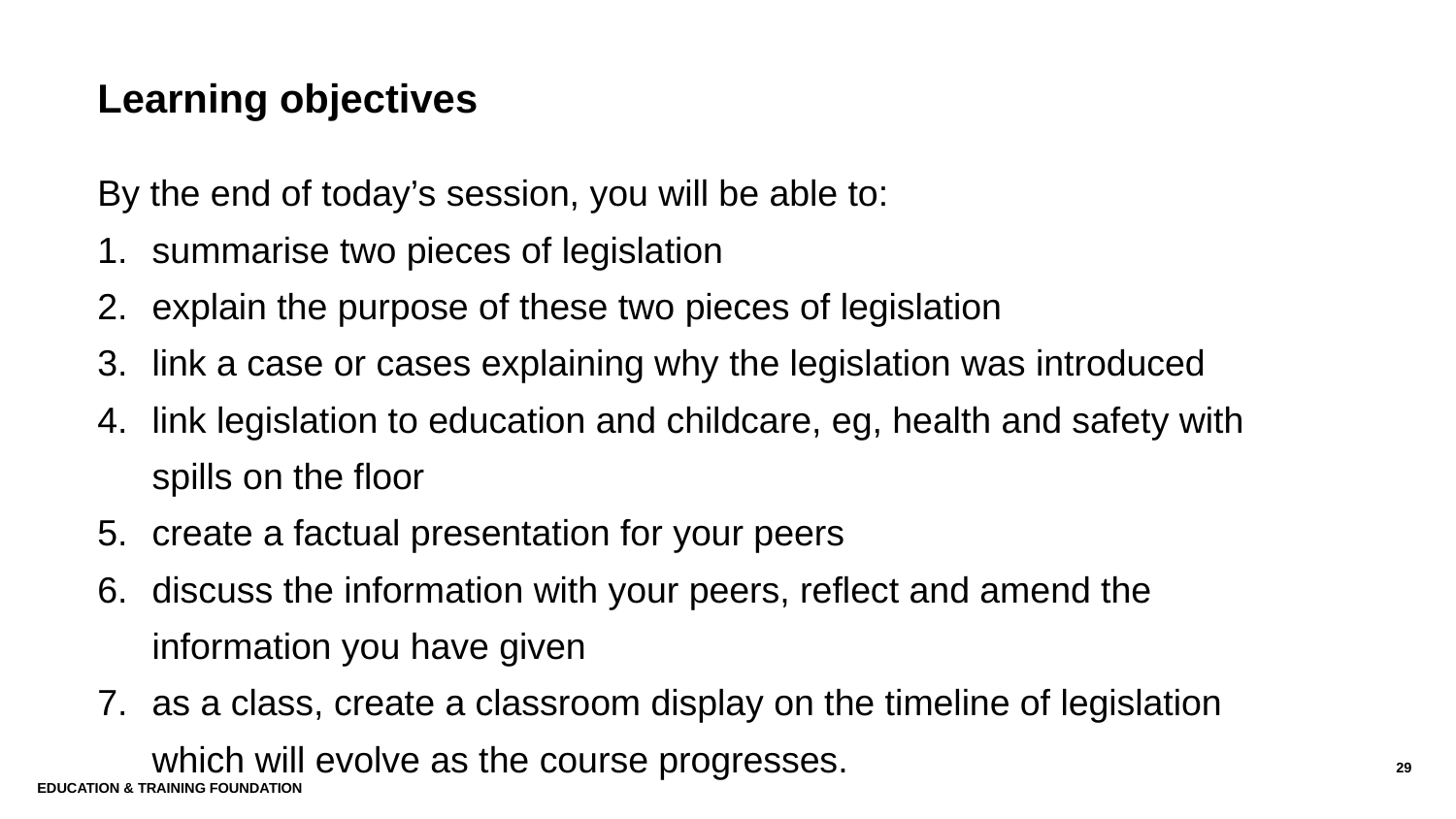

# Learning objectives
By the end of today’s session, you will be able to:
summarise two pieces of legislation
explain the purpose of these two pieces of legislation
link a case or cases explaining why the legislation was introduced
link legislation to education and childcare, eg, health and safety with spills on the floor
create a factual presentation for your peers
discuss the information with your peers, reflect and amend the information you have given
as a class, create a classroom display on the timeline of legislation which will evolve as the course progresses.

29
Education & Training Foundation